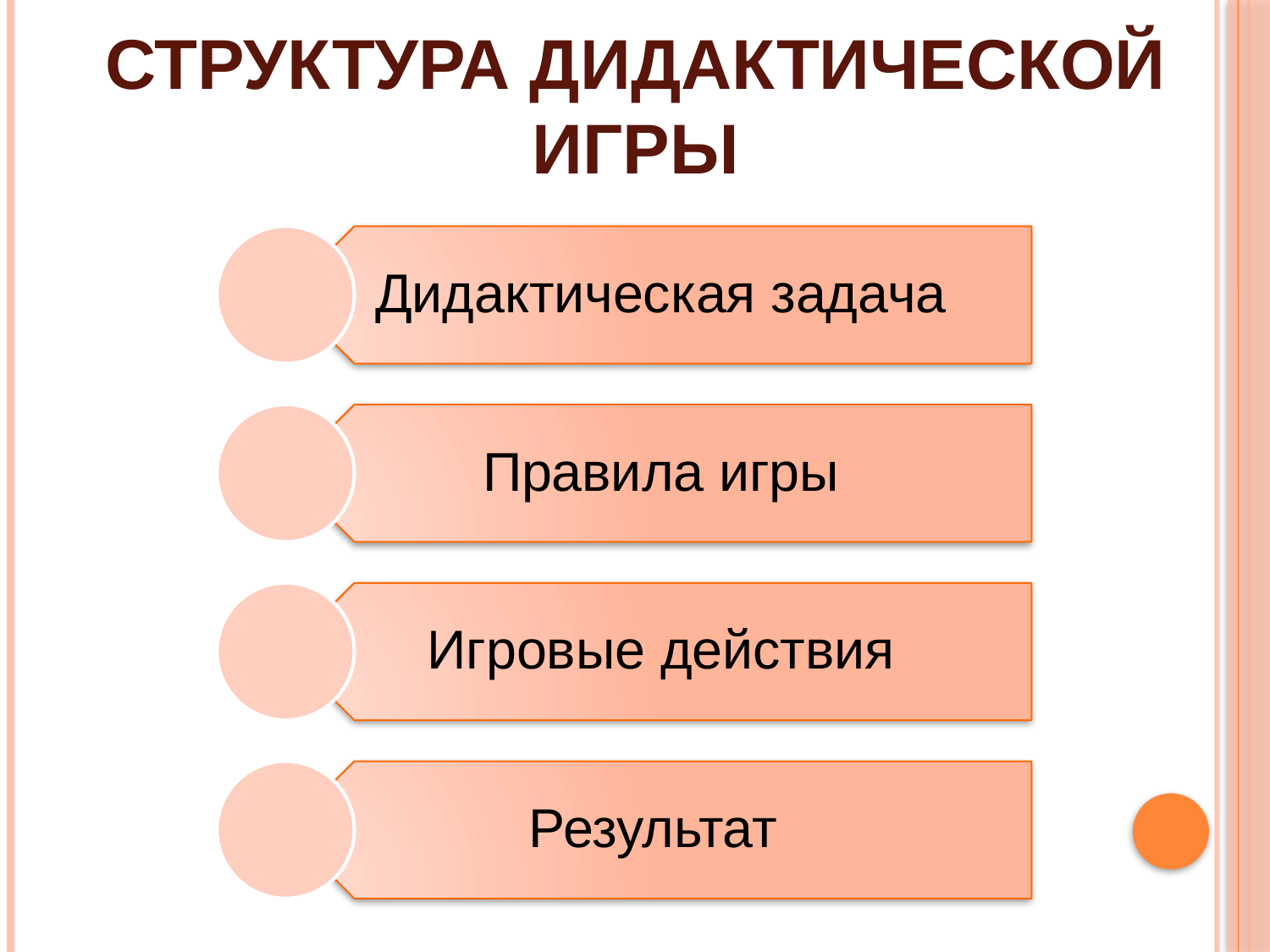

# Структура дидактической игры
Дидактическая задача
Правила игры
Игровые действия
Результат